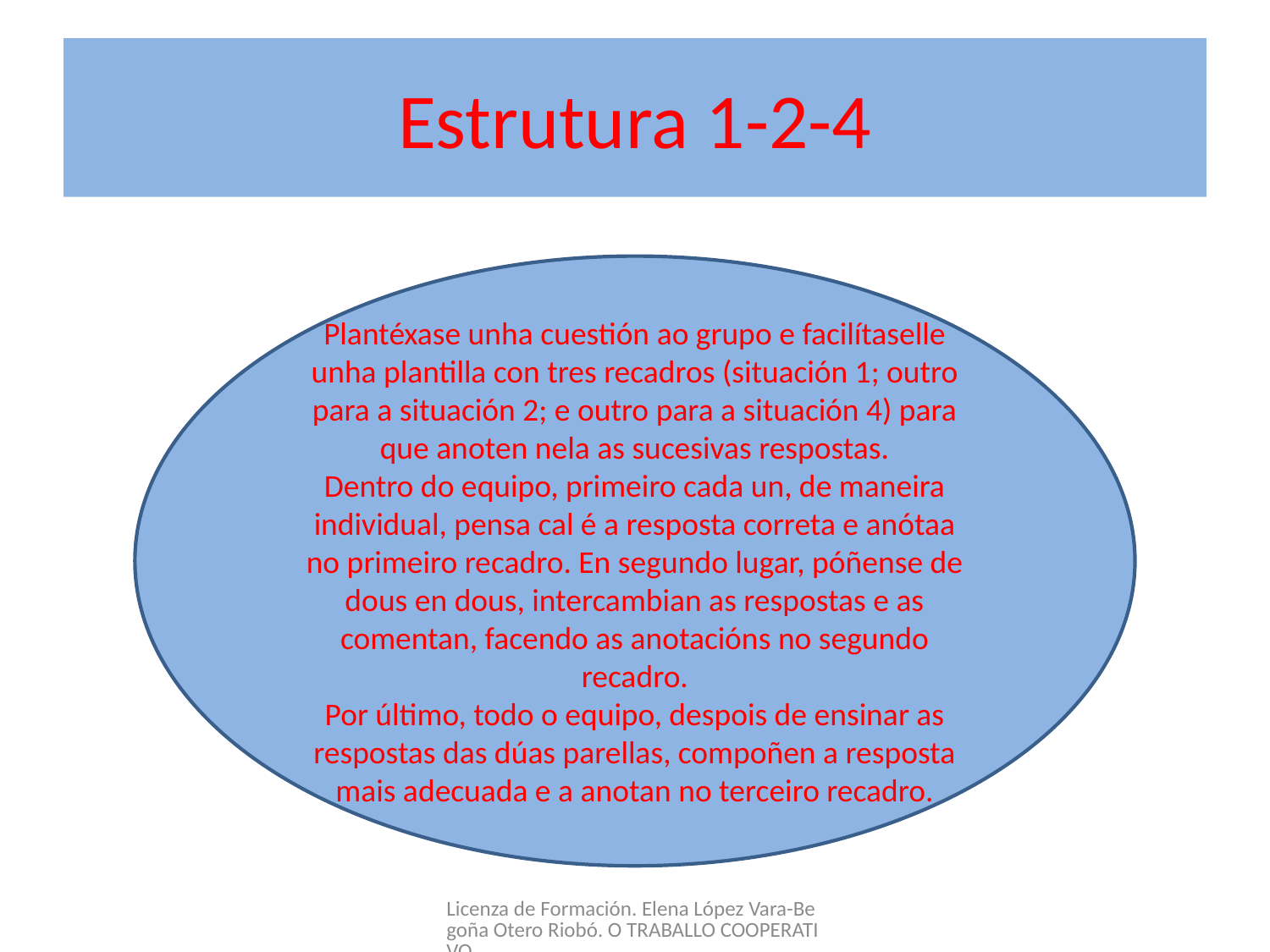

# Estrutura 1-2-4

Plantéxase unha cuestión ao grupo e facilítaselle unha plantilla con tres recadros (situación 1; outro para a situación 2; e outro para a situación 4) para que anoten nela as sucesivas respostas.
Dentro do equipo, primeiro cada un, de maneira individual, pensa cal é a resposta correta e anótaa no primeiro recadro. En segundo lugar, póñense de dous en dous, intercambian as respostas e as comentan, facendo as anotacións no segundo recadro.
Por último, todo o equipo, despois de ensinar as respostas das dúas parellas, compoñen a resposta mais adecuada e a anotan no terceiro recadro.
Licenza de Formación. Elena López Vara-Begoña Otero Riobó. O TRABALLO COOPERATIVO